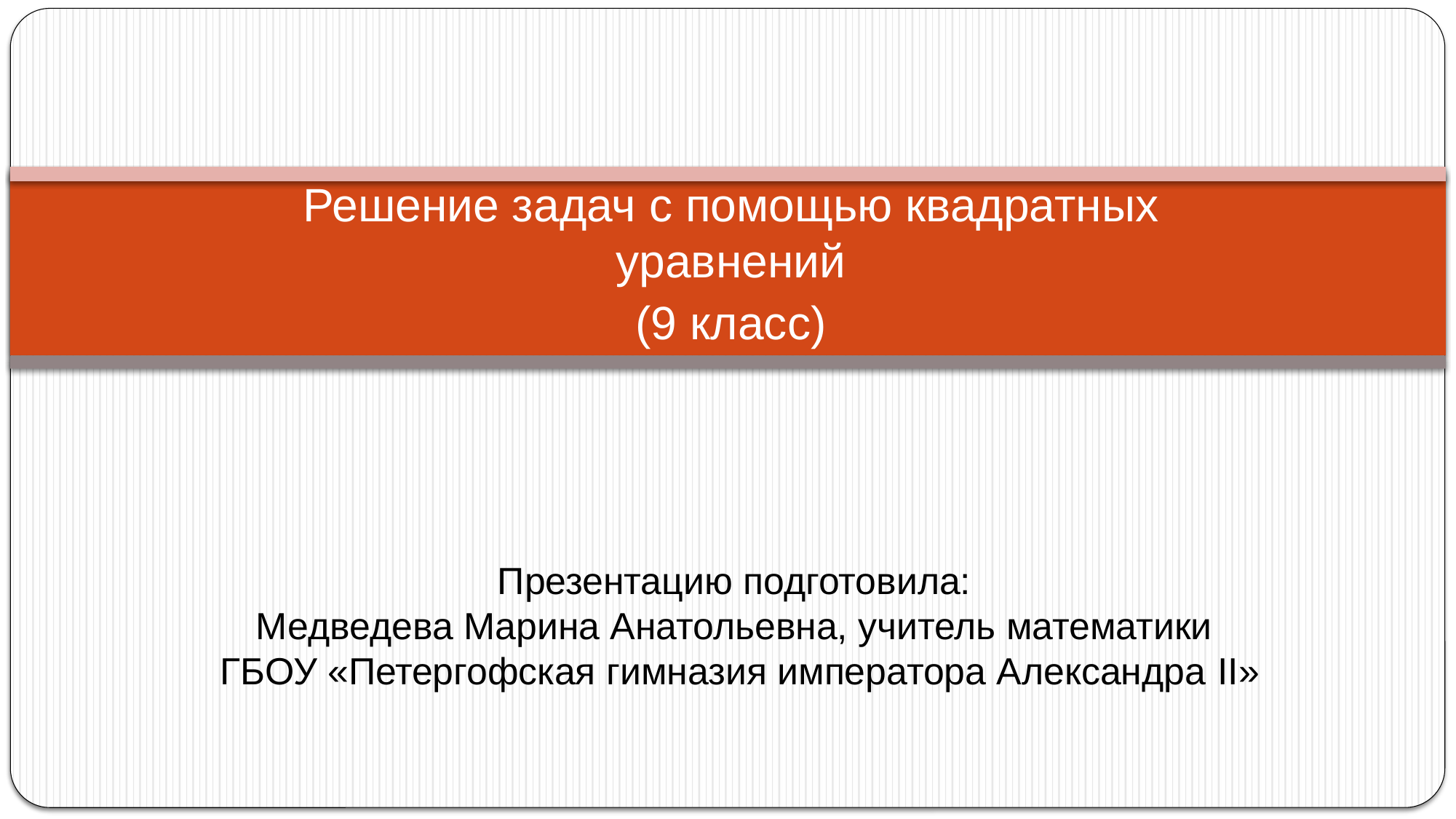

Решение задач с помощью квадратных уравнений
(9 класс)
# Презентацию подготовила: Медведева Марина Анатольевна, учитель математики ГБОУ «Петергофская гимназия императора Александра II»